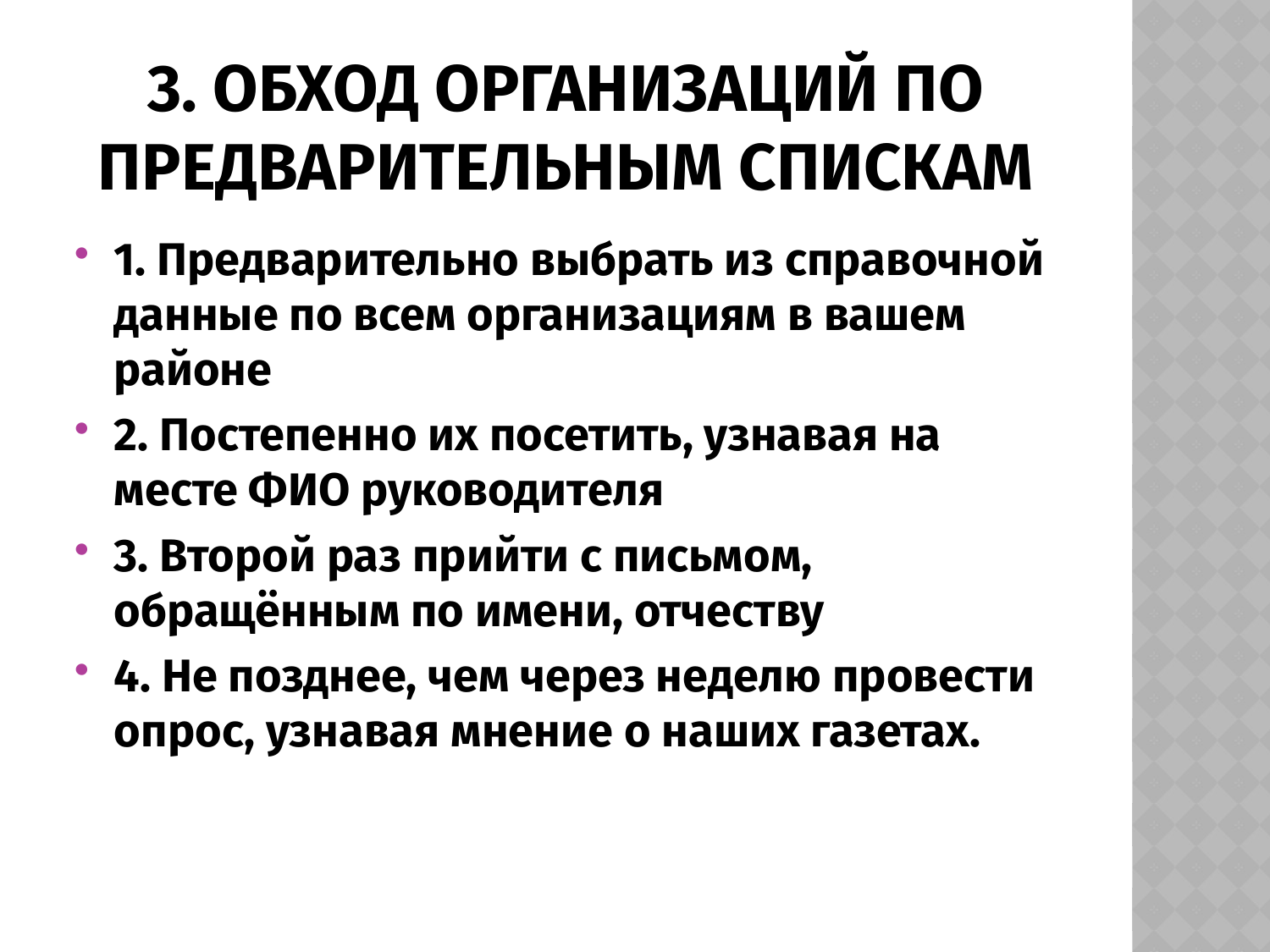

# 3. ОБХОД ОРГАНИЗАЦИЙ ПО ПРЕДВАРИТЕЛЬНЫМ СПИСКАМ
1. Предварительно выбрать из справочной данные по всем организациям в вашем районе
2. Постепенно их посетить, узнавая на месте ФИО руководителя
3. Второй раз прийти с письмом, обращённым по имени, отчеству
4. Не позднее, чем через неделю провести опрос, узнавая мнение о наших газетах.